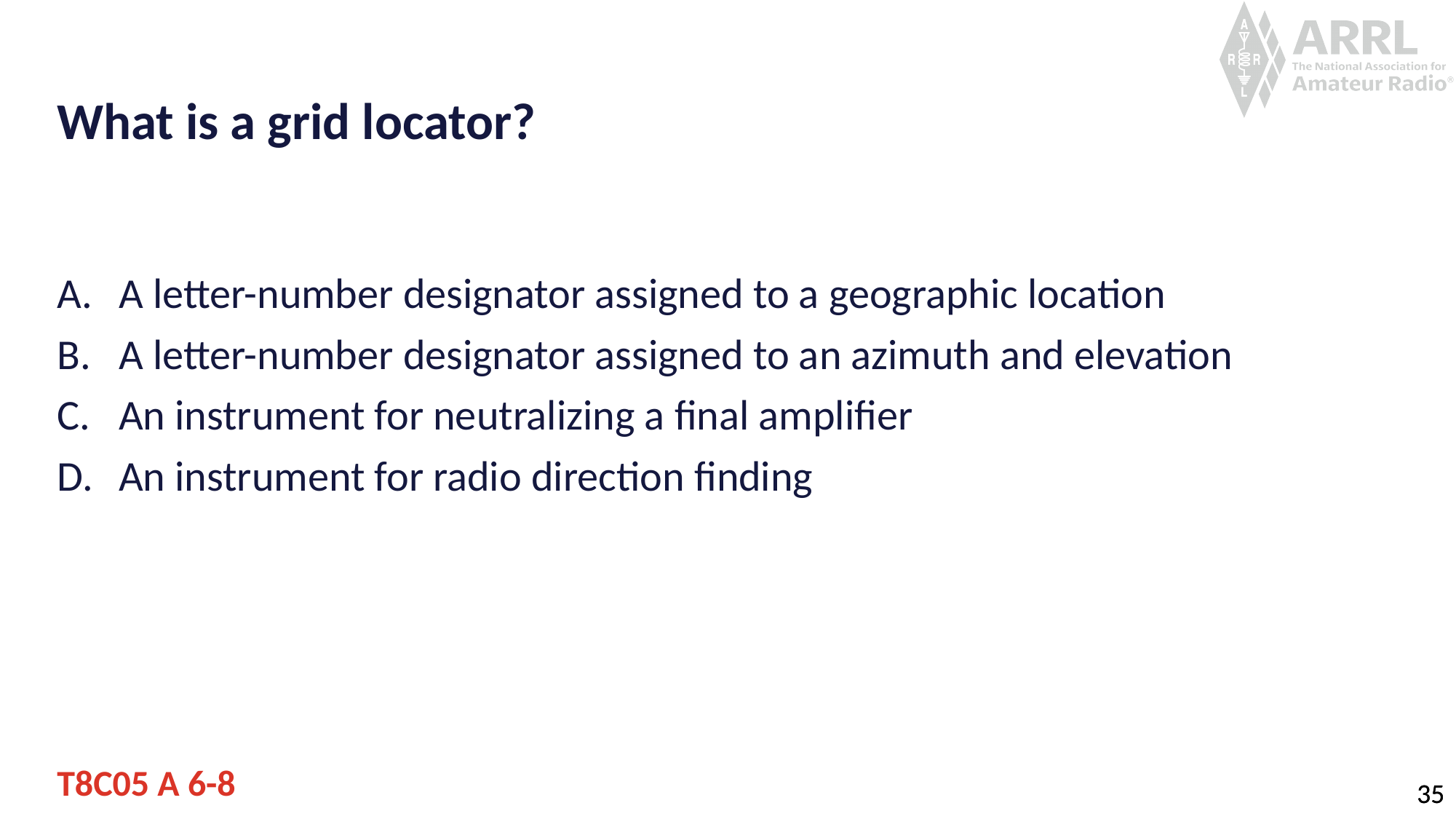

# What is a grid locator?
A letter-number designator assigned to a geographic location
A letter-number designator assigned to an azimuth and elevation
An instrument for neutralizing a final amplifier
An instrument for radio direction finding
T8C05 A 6-8